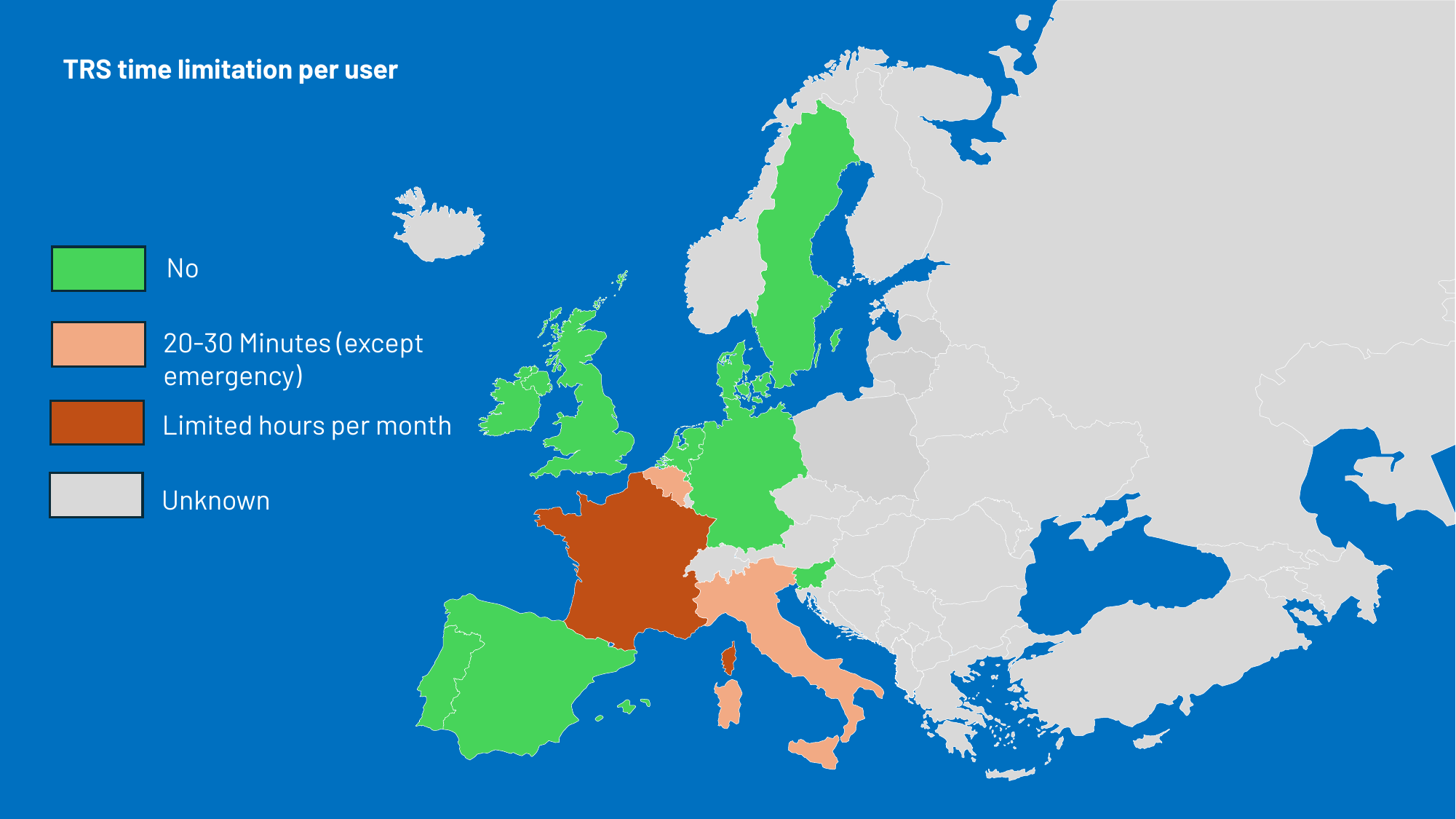

TRS time limitation per user
No

20-30 Minutes (except emergency)

Limited hours per month

Unknown